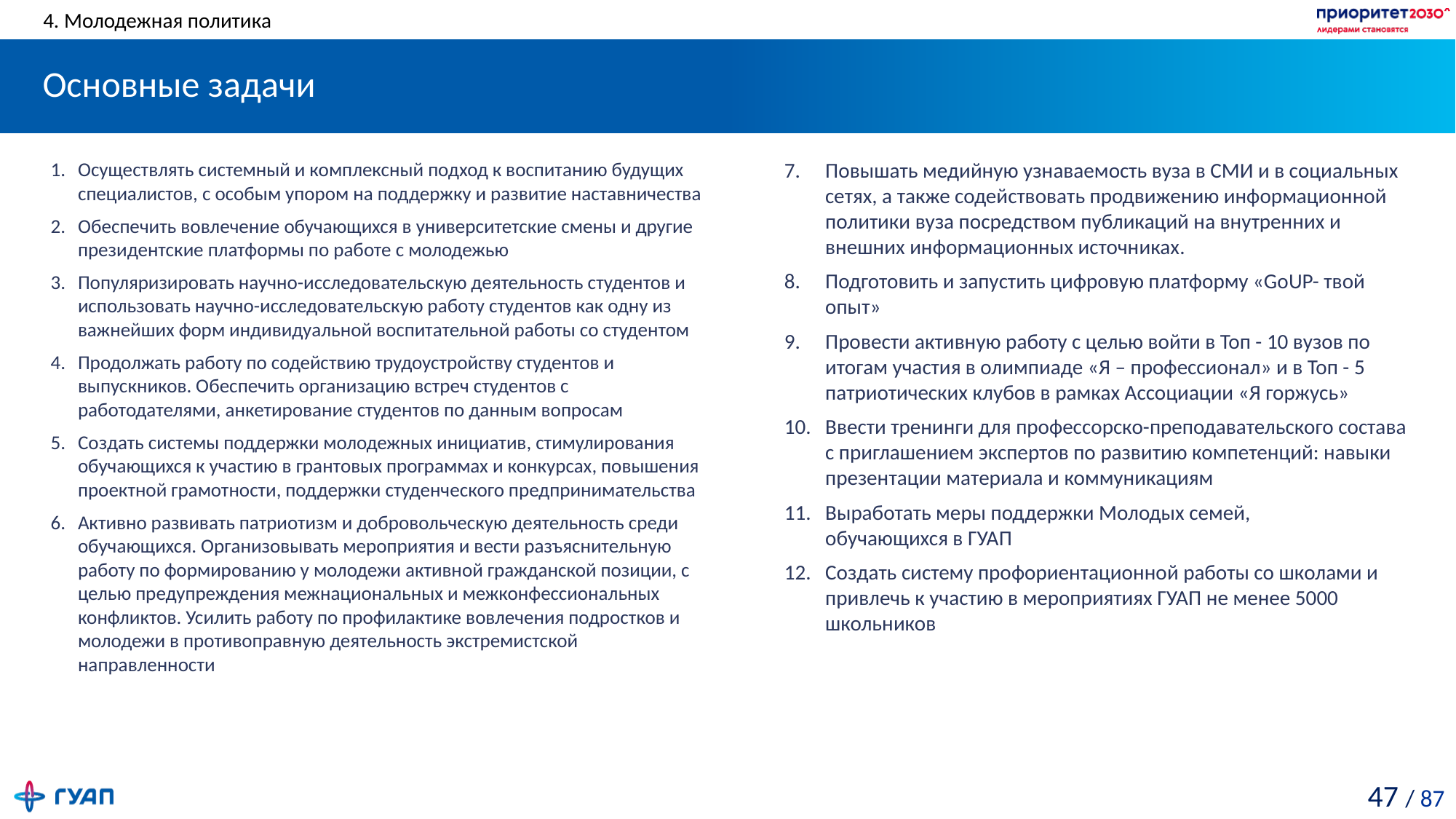

4. Молодежная политика
# Основные задачи
Осуществлять системный и комплексный подход к воспитанию будущих специалистов, с особым упором на поддержку и развитие наставничества
Обеспечить вовлечение обучающихся в университетские смены и другие президентские платформы по работе с молодежью
Популяризировать научно-исследовательскую деятельность студентов и использовать научно-исследовательскую работу студентов как одну из важнейших форм индивидуальной воспитательной работы со студентом
Продолжать работу по содействию трудоустройству студентов и выпускников. Обеспечить организацию встреч студентов с работодателями, анкетирование студентов по данным вопросам
Создать системы поддержки молодежных инициатив, стимулирования обучающихся к участию в грантовых программах и конкурсах, повышения проектной грамотности, поддержки студенческого предпринимательства
Активно развивать патриотизм и добровольческую деятельность среди обучающихся. Организовывать мероприятия и вести разъяснительную работу по формированию у молодежи активной гражданской позиции, с целью предупреждения межнациональных и межконфессиональных конфликтов. Усилить работу по профилактике вовлечения подростков и молодежи в противоправную деятельность экстремистской направленности
Повышать медийную узнаваемость вуза в СМИ и в социальных сетях, а также содействовать продвижению информационной политики вуза посредством публикаций на внутренних и внешних информационных источниках.
Подготовить и запустить цифровую платформу «GoUP- твой опыт»
Провести активную работу с целью войти в Топ - 10 вузов по итогам участия в олимпиаде «Я – профессионал» и в Топ - 5 патриотических клубов в рамках Ассоциации «Я горжусь»
Ввести тренинги для профессорско-преподавательского состава с приглашением экспертов по развитию компетенций: навыки презентации материала и коммуникациям
Выработать меры поддержки Молодых семей,
обучающихся в ГУАП
Создать систему профориентационной работы со школами и привлечь к участию в мероприятиях ГУАП не менее 5000 школьников